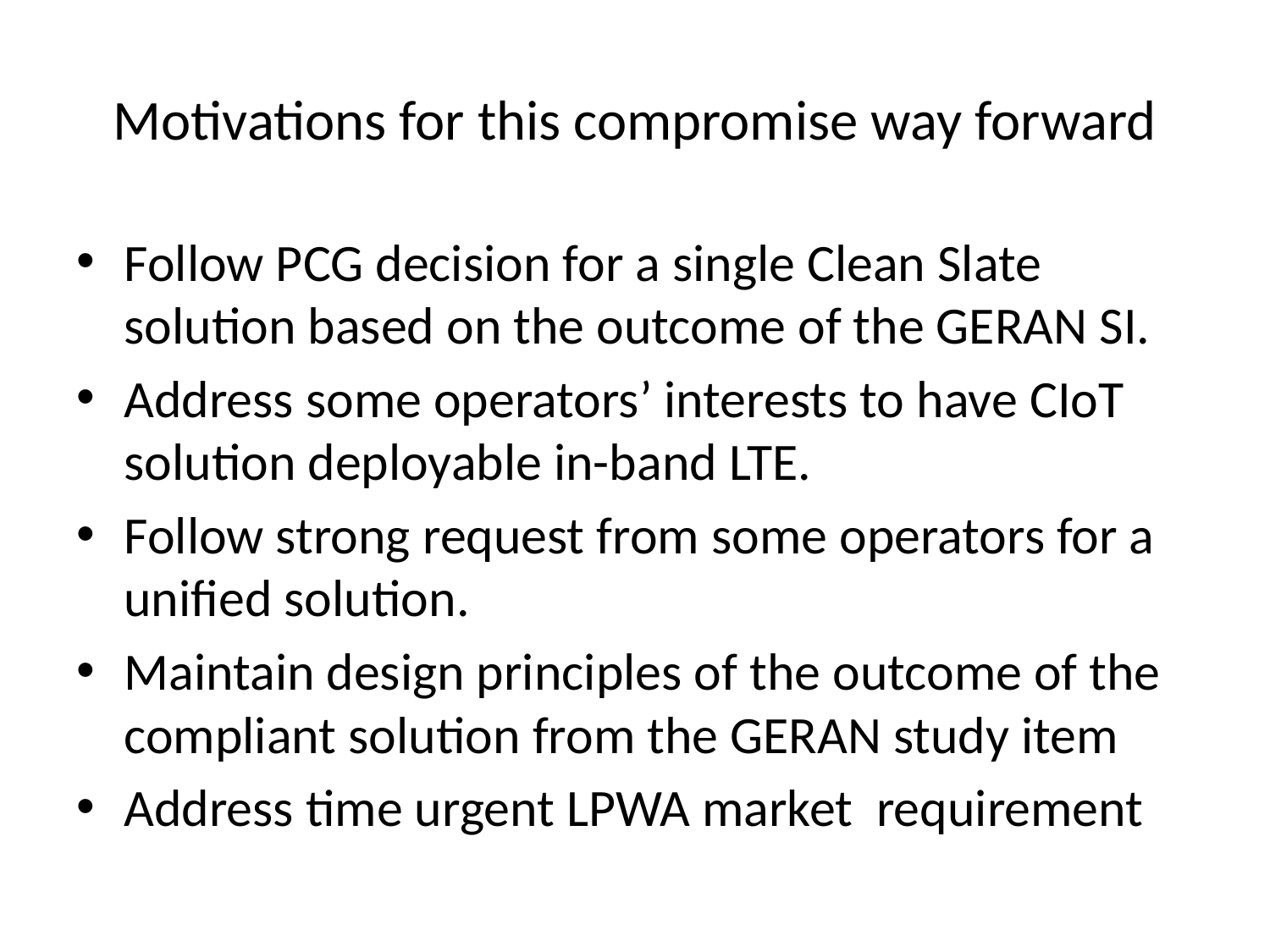

# Motivations for this compromise way forward
Follow PCG decision for a single Clean Slate solution based on the outcome of the GERAN SI.
Address some operators’ interests to have CIoT solution deployable in-band LTE.
Follow strong request from some operators for a unified solution.
Maintain design principles of the outcome of the compliant solution from the GERAN study item
Address time urgent LPWA market  requirement